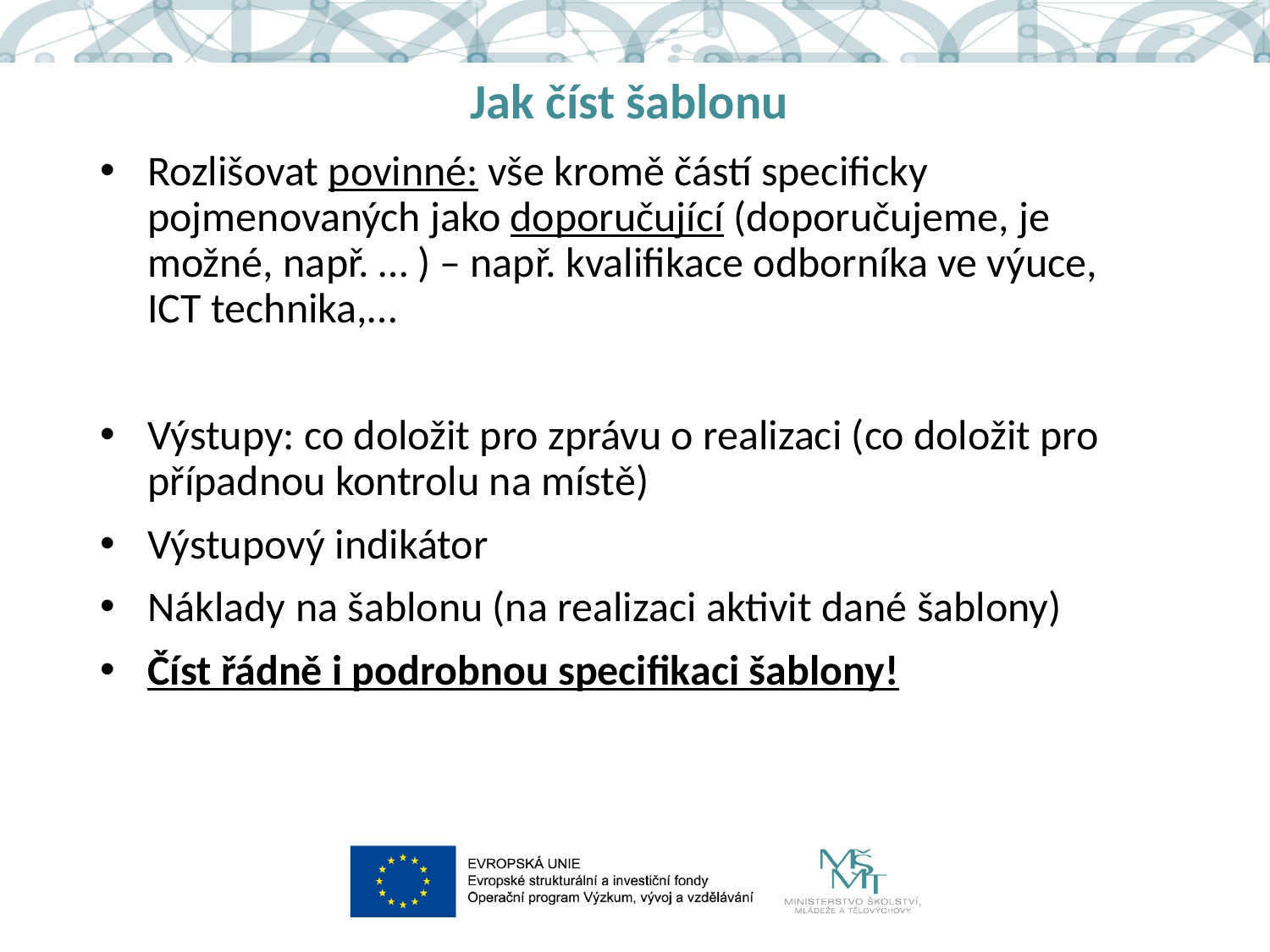

# Jak číst šablonu
Rozlišovat povinné: vše kromě částí specificky pojmenovaných jako doporučující (doporučujeme, je možné, např. … ) – např. kvalifikace odborníka ve výuce, ICT technika,…

Výstupy: co doložit pro zprávu o realizaci (co doložit pro případnou kontrolu na místě)
Výstupový indikátor
Náklady na šablonu (na realizaci aktivit dané šablony)
Číst řádně i podrobnou specifikaci šablony!